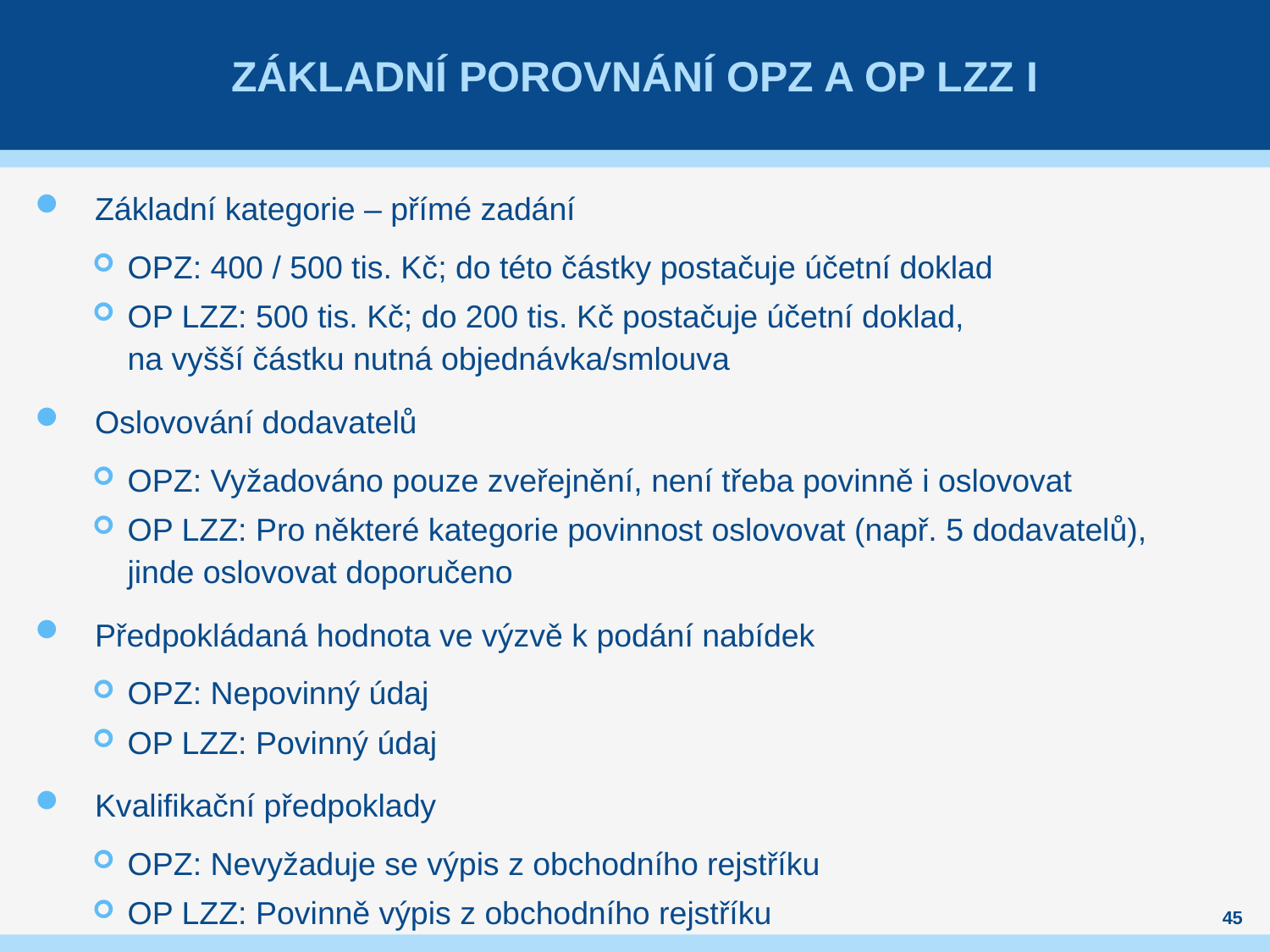

# Základní Porovnání OPZ a OP LZZ I
Základní kategorie – přímé zadání
OPZ: 400 / 500 tis. Kč; do této částky postačuje účetní doklad
OP LZZ: 500 tis. Kč; do 200 tis. Kč postačuje účetní doklad,
na vyšší částku nutná objednávka/smlouva
Oslovování dodavatelů
OPZ: Vyžadováno pouze zveřejnění, není třeba povinně i oslovovat
OP LZZ: Pro některé kategorie povinnost oslovovat (např. 5 dodavatelů),
jinde oslovovat doporučeno
Předpokládaná hodnota ve výzvě k podání nabídek
OPZ: Nepovinný údaj
OP LZZ: Povinný údaj
Kvalifikační předpoklady
OPZ: Nevyžaduje se výpis z obchodního rejstříku
OP LZZ: Povinně výpis z obchodního rejstříku

45